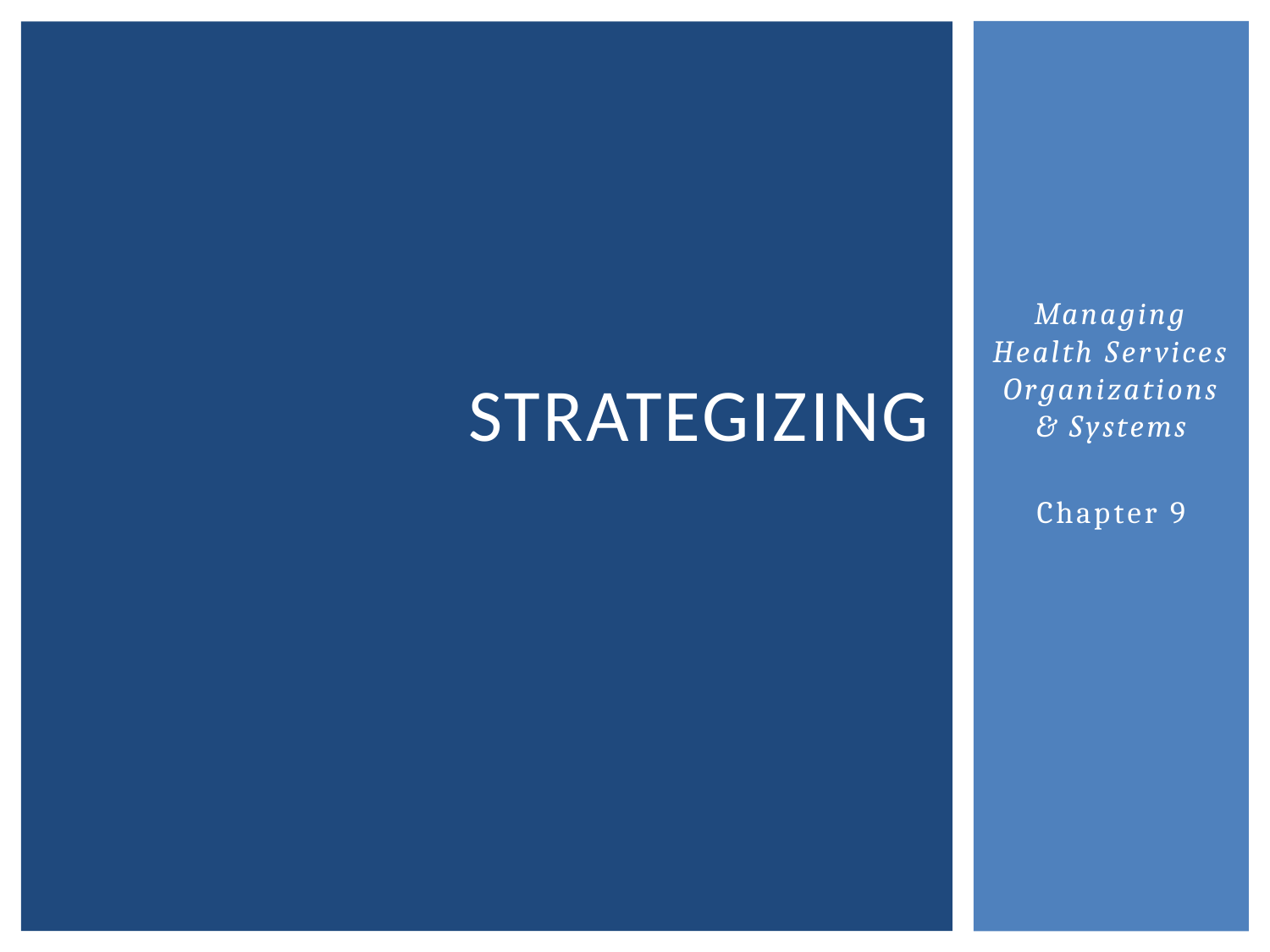

# Strategizing
Managing Health Services Organizations & Systems

Chapter 9